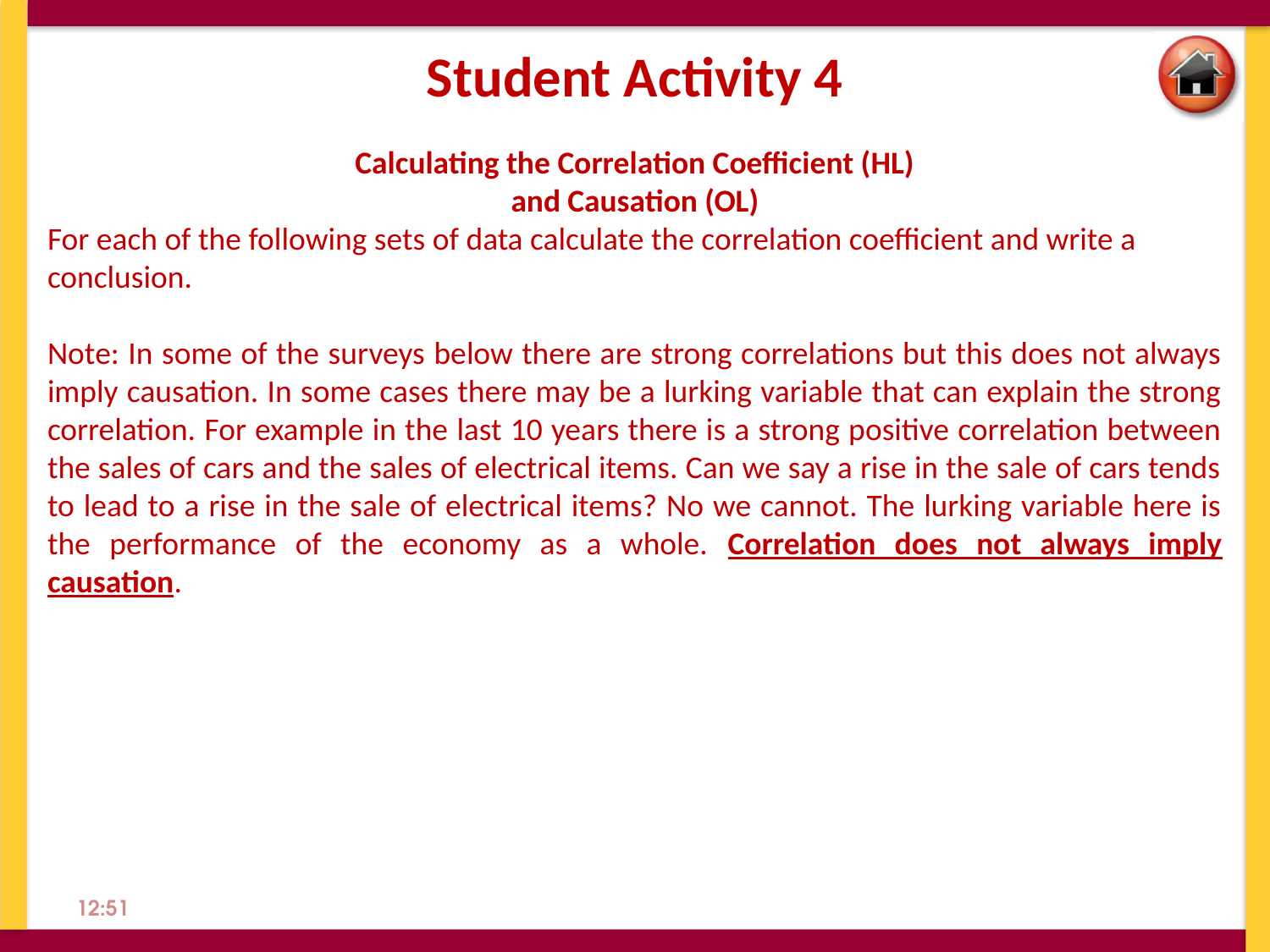

Student Activity 4
Calculating the Correlation Coefficient (HL)
and Causation (OL)
For each of the following sets of data calculate the correlation coefficient and write a
conclusion.

Note: In some of the surveys below there are strong correlations but this does not always imply causation. In some cases there may be a lurking variable that can explain the strong correlation. For example in the last 10 years there is a strong positive correlation between the sales of cars and the sales of electrical items. Can we say a rise in the sale of cars tends to lead to a rise in the sale of electrical items? No we cannot. The lurking variable here is the performance of the economy as a whole. Correlation does not always imply causation.
12:51